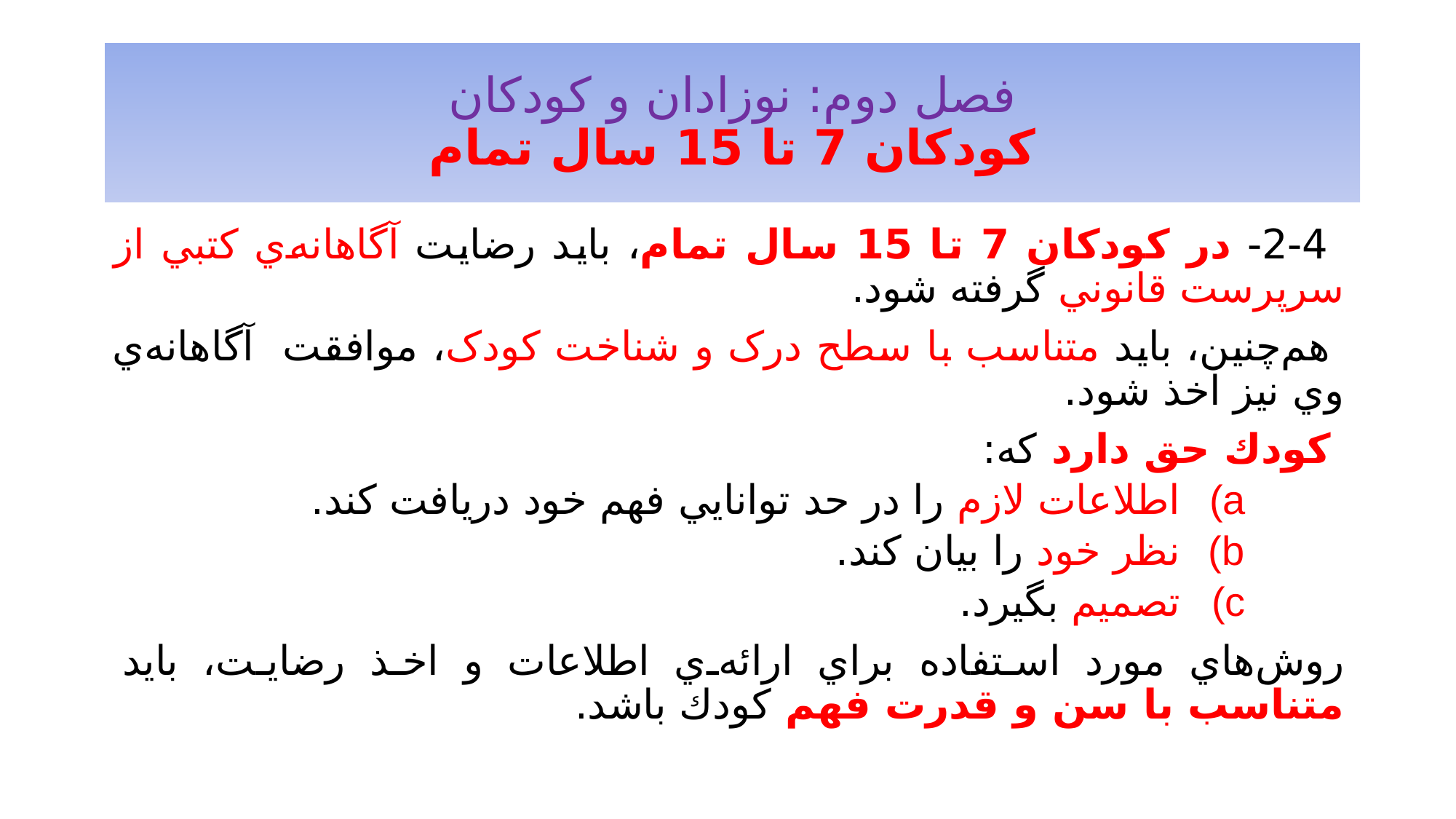

# فصل دوم: نوزادان و کودکان کودکان 7 تا 15 سال تمام
 2-4- در کودکان 7 تا 15 سال تمام، بايد رضايت آگاهانه‌ي کتبي از سرپرست قانوني گرفته شود.
 هم‌چنين، بايد متناسب با سطح درک و شناخت کودک، موافقت  آگاهانه‌ي وي نيز اخذ شود.
 كودك حق دارد كه:
اطلاعات لازم را در حد توانايي فهم خود دريافت كند.
نظر خود را بيان كند.
تصميم بگيرد.
روش‌هاي مورد استفاده براي ارائه‌ي اطلاعات و اخذ رضايت، بايد متناسب با سن و قدرت فهم كودك باشد.